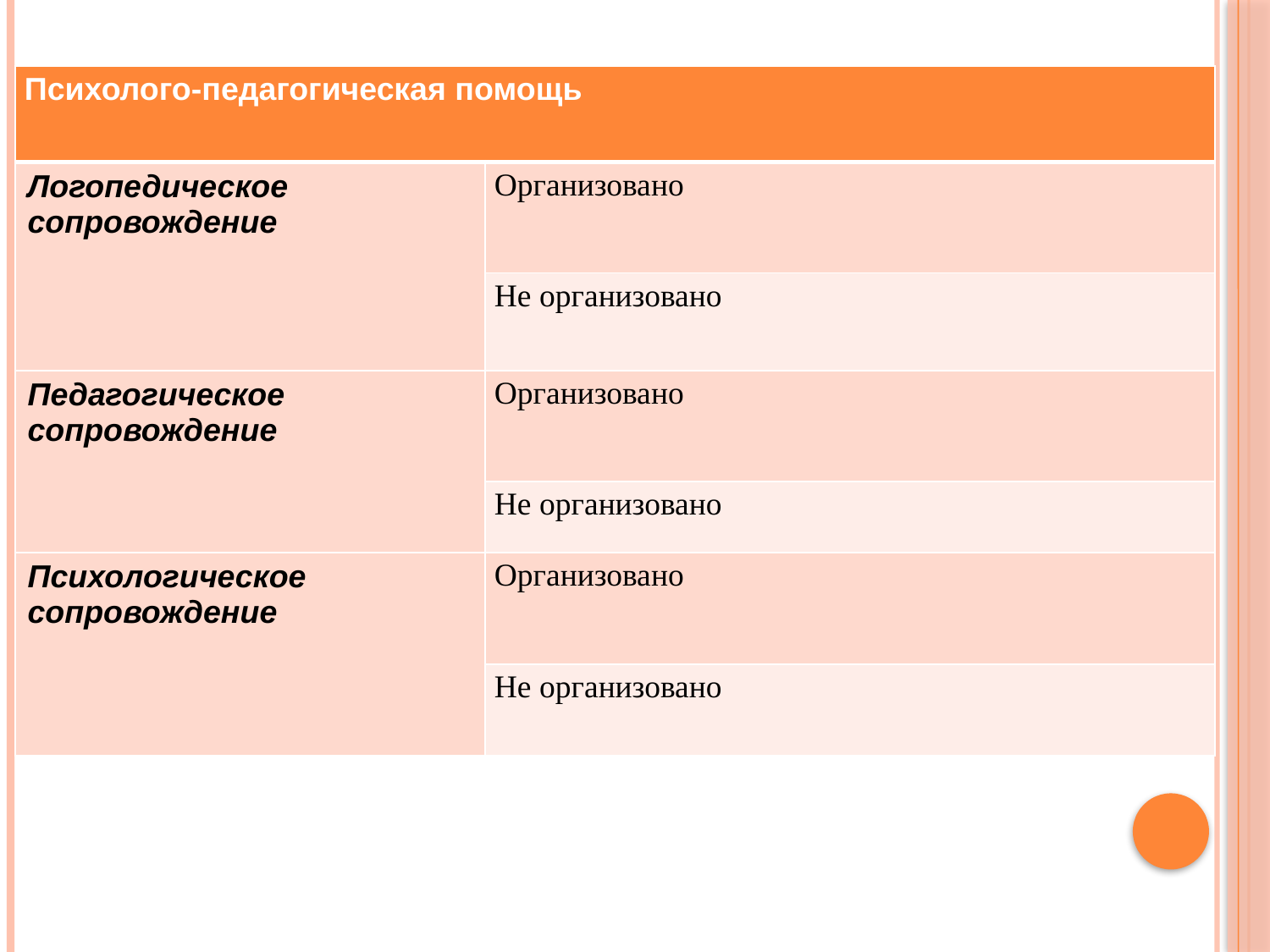

| Психолого-педагогическая помощь |  |
| --- | --- |
| Логопедическое сопровождение | Организовано |
|  | Не организовано |
| Педагогическое сопровождение | Организовано |
|  | Не организовано |
| Психологическое сопровождение | Организовано |
|  | Не организовано |